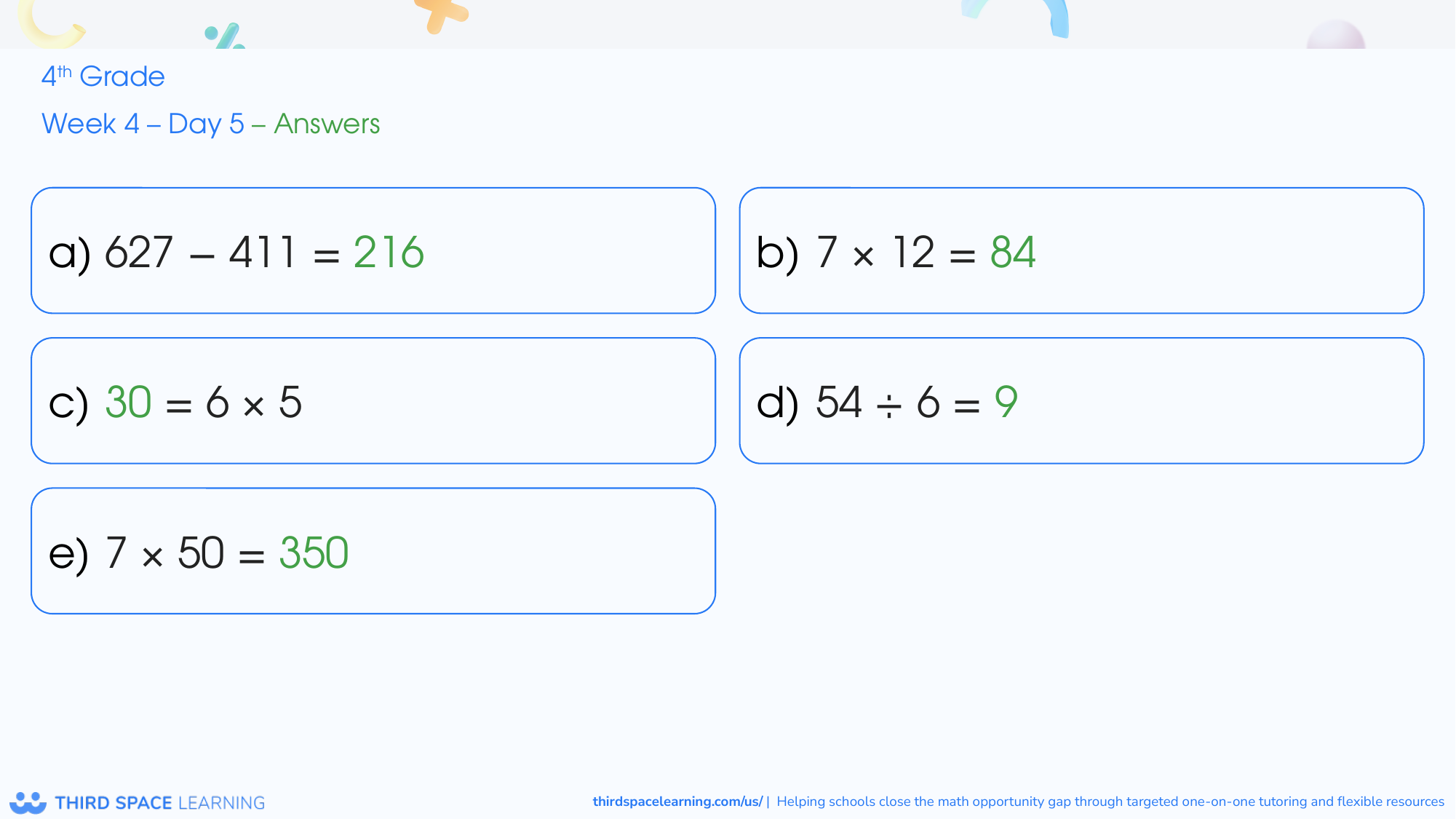

4th Grade
Week 4 – Day 5 – Answers
627 − 411 = 216
7 × 12 = 84
30 = 6 × 5
54 ÷ 6 = 9
7 × 50 = 350